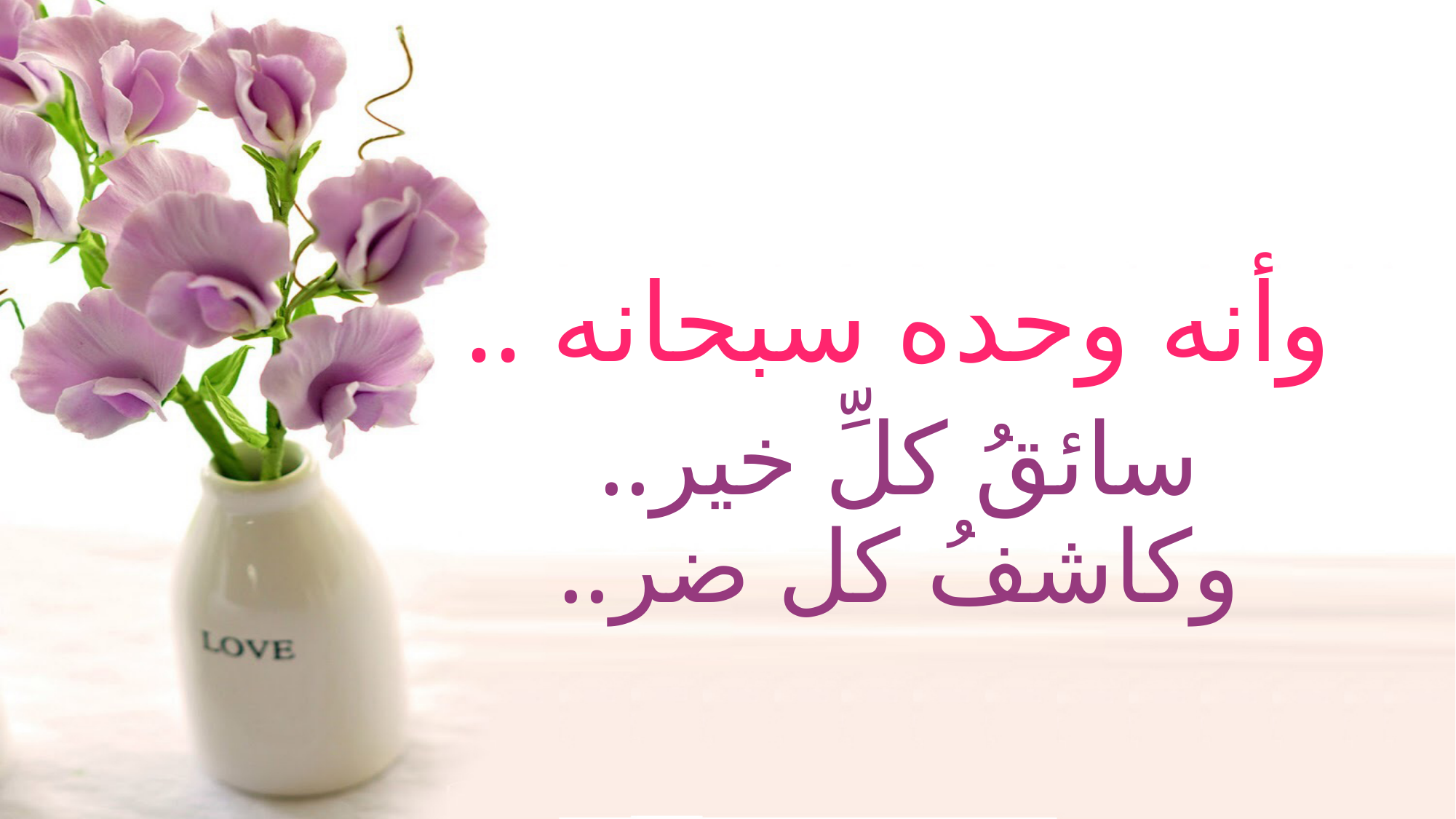

# وأنه وحده سبحانه .. سائقُ كلِّ خير.. وكاشفُ كل ضر..